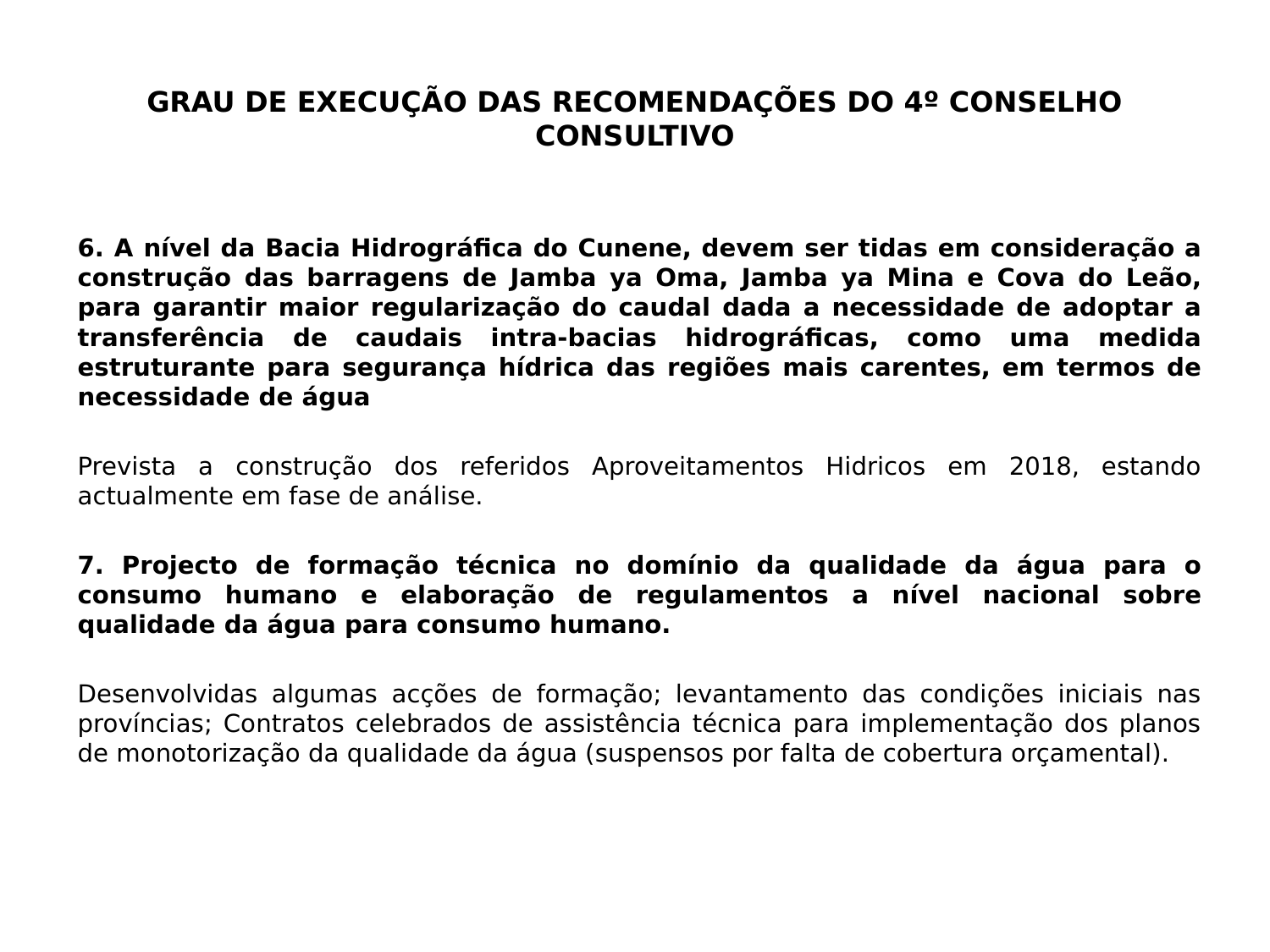

# GRAU DE EXECUÇÃO DAS RECOMENDAÇÕES DO 4º CONSELHO CONSULTIVO
6. A nível da Bacia Hidrográfica do Cunene, devem ser tidas em consideração a construção das barragens de Jamba ya Oma, Jamba ya Mina e Cova do Leão, para garantir maior regularização do caudal dada a necessidade de adoptar a transferência de caudais intra-bacias hidrográficas, como uma medida estruturante para segurança hídrica das regiões mais carentes, em termos de necessidade de água

Prevista a construção dos referidos Aproveitamentos Hidricos em 2018, estando actualmente em fase de análise.

7. Projecto de formação técnica no domínio da qualidade da água para o consumo humano e elaboração de regulamentos a nível nacional sobre qualidade da água para consumo humano.

Desenvolvidas algumas acções de formação; levantamento das condições iniciais nas províncias; Contratos celebrados de assistência técnica para implementação dos planos de monotorização da qualidade da água (suspensos por falta de cobertura orçamental).